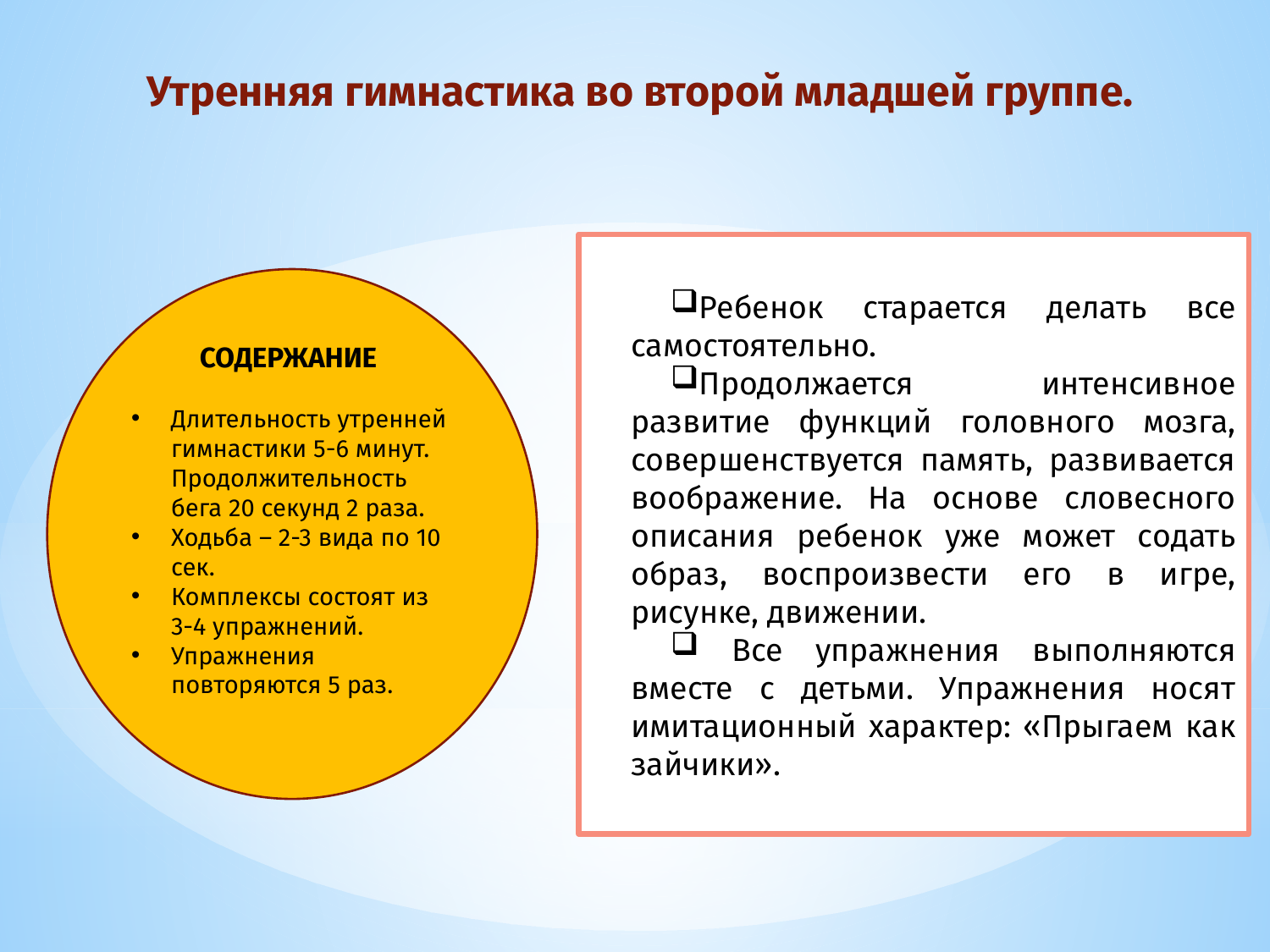

# Утренняя гимнастика во второй младшей группе.
Ребенок старается делать все самостоятельно.
Продолжается интенсивное развитие функций головного мозга, совершенствуется память, развивается воображение. На основе словесного описания ребенок уже может со­дать образ, воспроизвести его в игре, рисунке, движении.
 Все упражнения выполняются вместе с детьми. Упражнения носят имитационный характер: «Прыгаем как зайчики».
СОДЕРЖАНИЕ

Длительность утренней гимнастики 5-6 минут. Продолжительность бега 20 секунд 2 раза.
Ходьба – 2-3 вида по 10 сек.
Комплексы состоят из 3-4 упражнений.
Упражнения повторяются 5 раз.